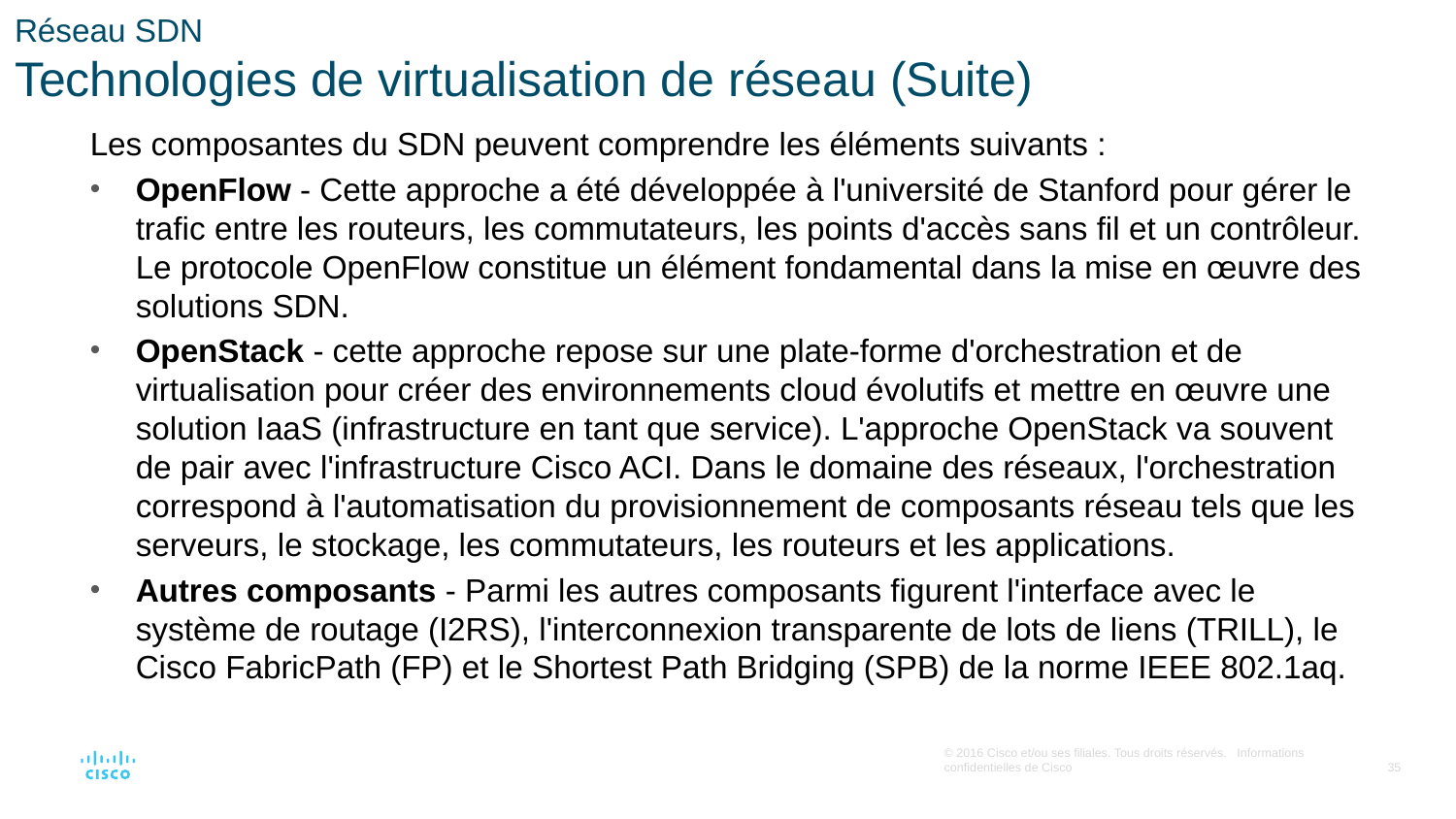

# Réseau SDN Technologies de virtualisation de réseau (Suite)
Les composantes du SDN peuvent comprendre les éléments suivants :
OpenFlow - Cette approche a été développée à l'université de Stanford pour gérer le trafic entre les routeurs, les commutateurs, les points d'accès sans fil et un contrôleur. Le protocole OpenFlow constitue un élément fondamental dans la mise en œuvre des solutions SDN.
OpenStack - cette approche repose sur une plate-forme d'orchestration et de virtualisation pour créer des environnements cloud évolutifs et mettre en œuvre une solution IaaS (infrastructure en tant que service). L'approche OpenStack va souvent de pair avec l'infrastructure Cisco ACI. Dans le domaine des réseaux, l'orchestration correspond à l'automatisation du provisionnement de composants réseau tels que les serveurs, le stockage, les commutateurs, les routeurs et les applications.
Autres composants - Parmi les autres composants figurent l'interface avec le système de routage (I2RS), l'interconnexion transparente de lots de liens (TRILL), le Cisco FabricPath (FP) et le Shortest Path Bridging (SPB) de la norme IEEE 802.1aq.